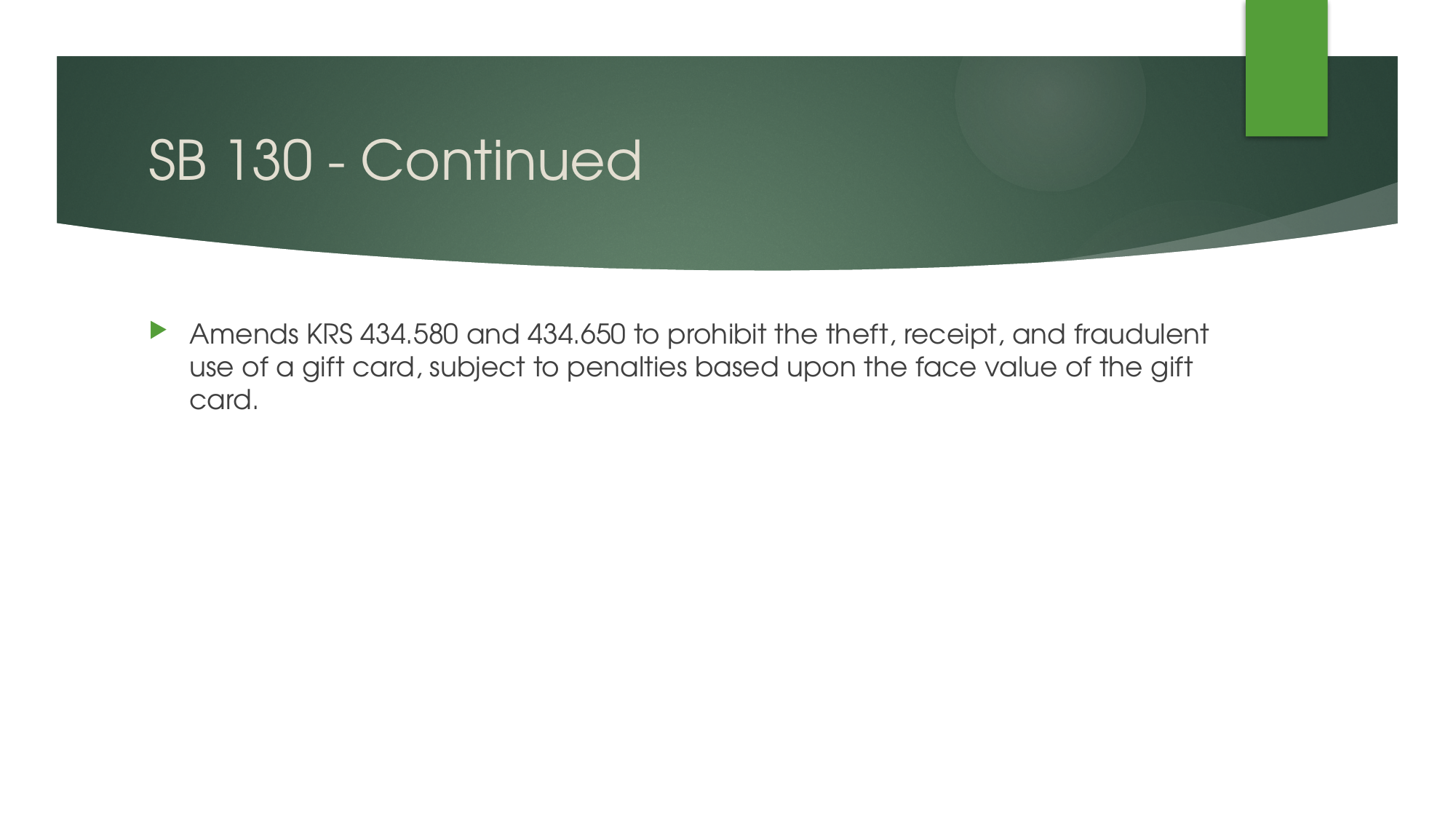

# SB 130 - Continued
Amends KRS 434.580 and 434.650 to prohibit the theft, receipt, and fraudulent use of a gift card, subject to penalties based upon the face value of the gift card.